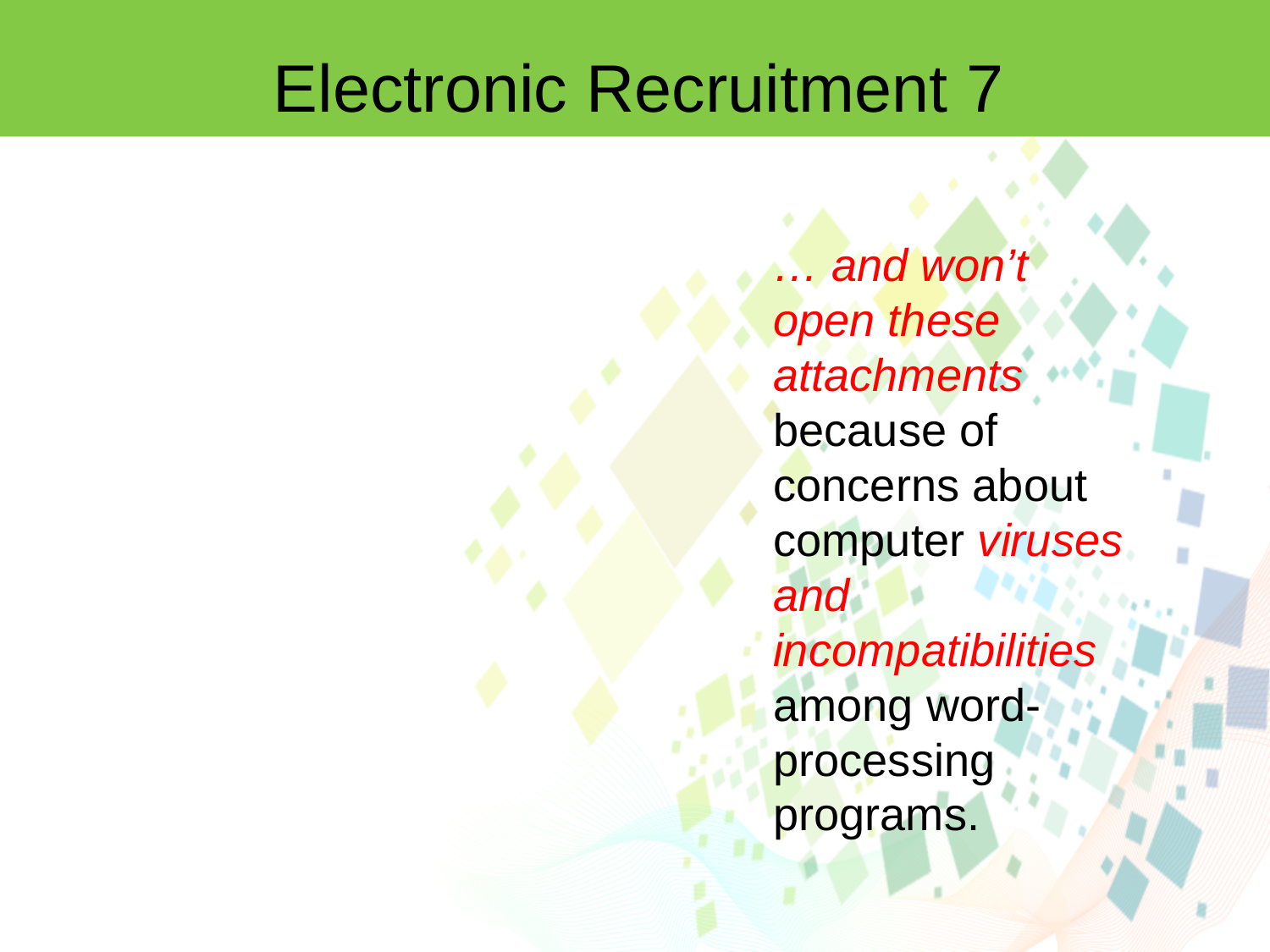

Electronic Recruitment 7
… and won’t open these attachments because of concerns about computer viruses and incompatibilities
among word-processing programs.